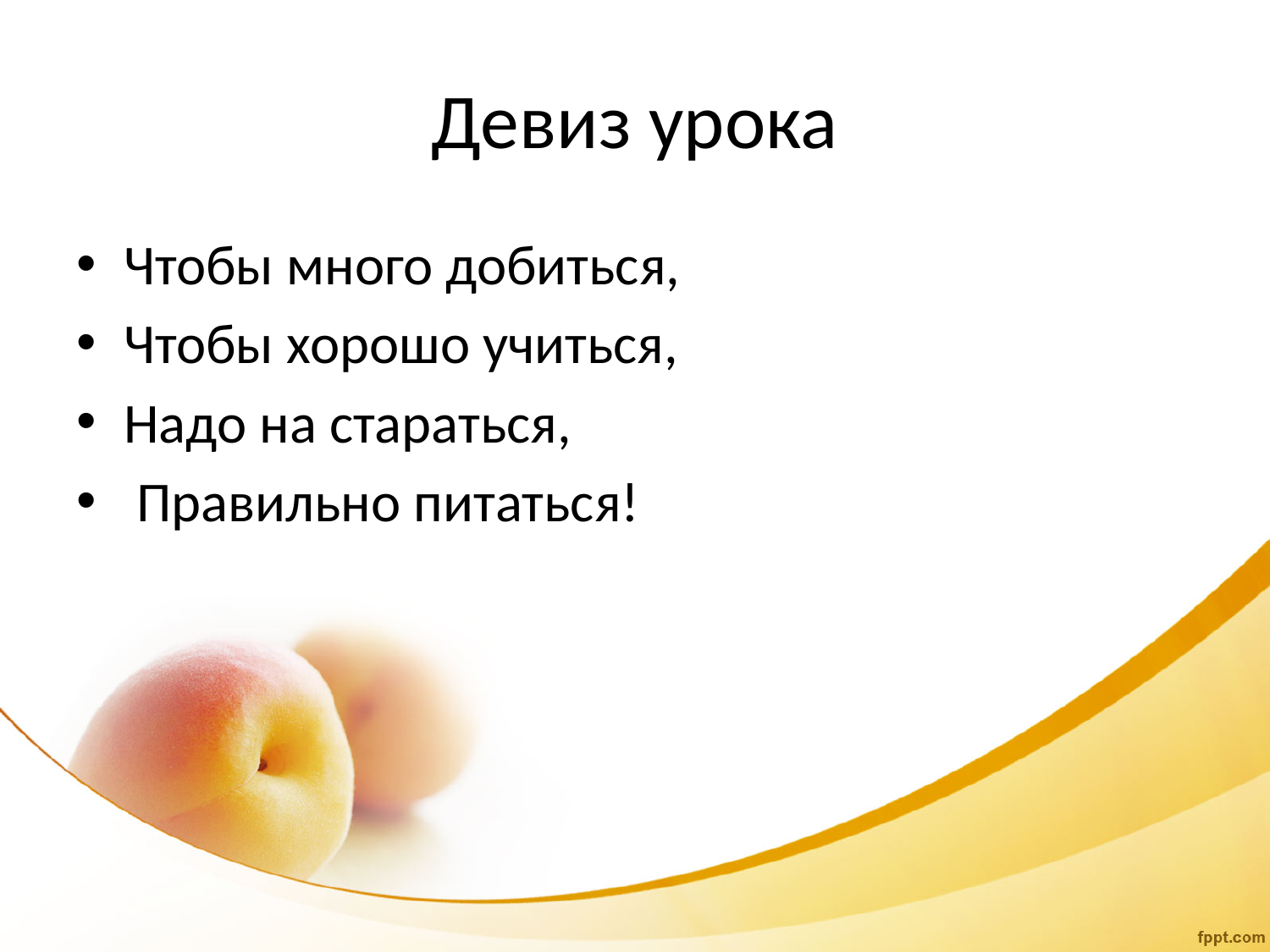

# Девиз урока
Чтобы много добиться,
Чтобы хорошо учиться,
Надо на стараться,
 Правильно питаться!